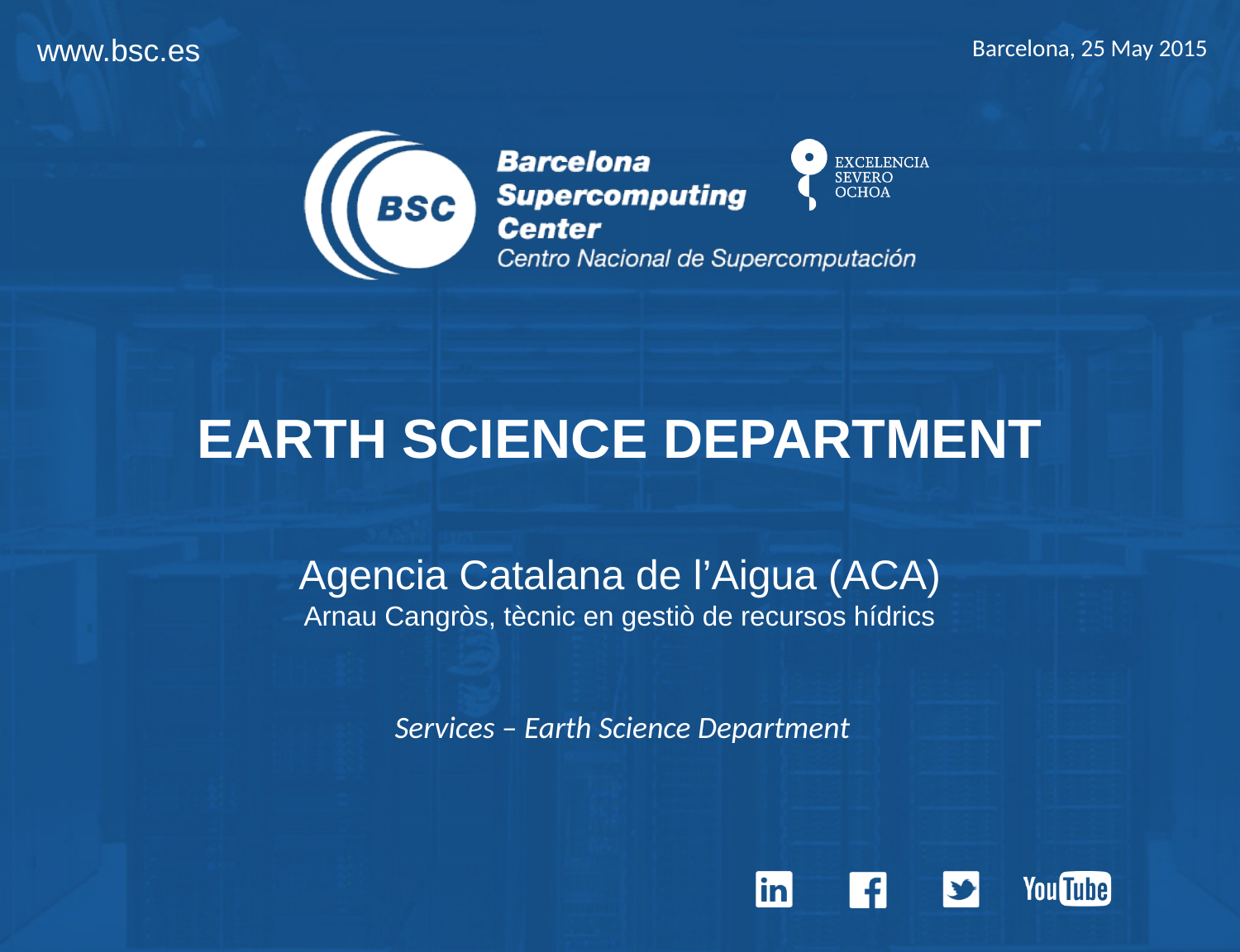

Barcelona, 25 May 2015
EARTH SCIENCE DEPARTMENT
Agencia Catalana de l’Aigua (ACA)
Arnau Cangròs, tècnic en gestiò de recursos hídrics
Services – Earth Science Department